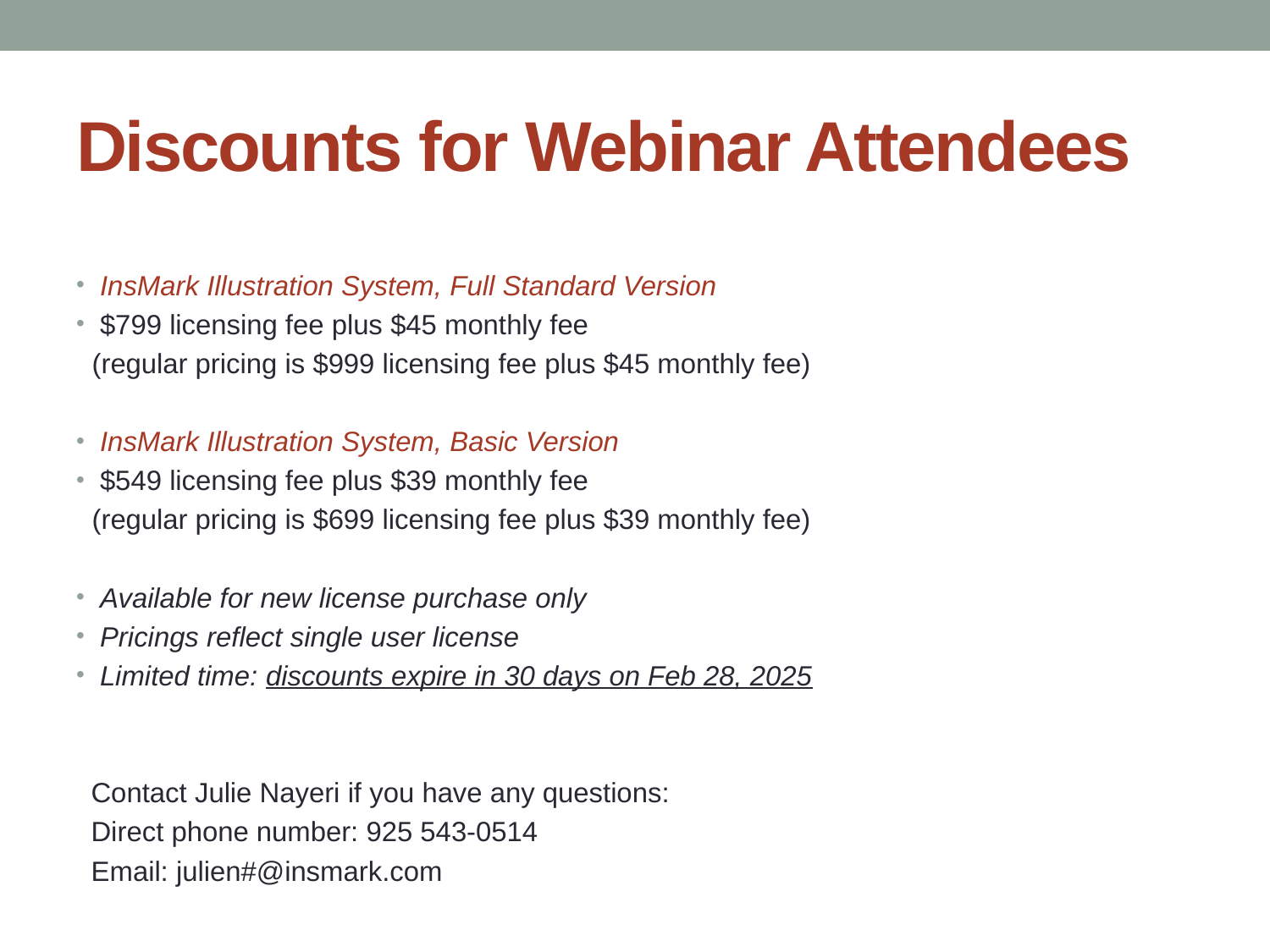

# Discounts for Webinar Attendees

InsMark Illustration System, Full Standard Version
$799 licensing fee plus $45 monthly fee
  (regular pricing is $999 licensing fee plus $45 monthly fee)

InsMark Illustration System, Basic Version
$549 licensing fee plus $39 monthly fee
  (regular pricing is $699 licensing fee plus $39 monthly fee)

Available for new license purchase only
Pricings reflect single user license
Limited time: discounts expire in 30 days on Feb 28, 2025

Contact Julie Nayeri if you have any questions:
Direct phone number: 925 543-0514
Email: julien#@insmark.com